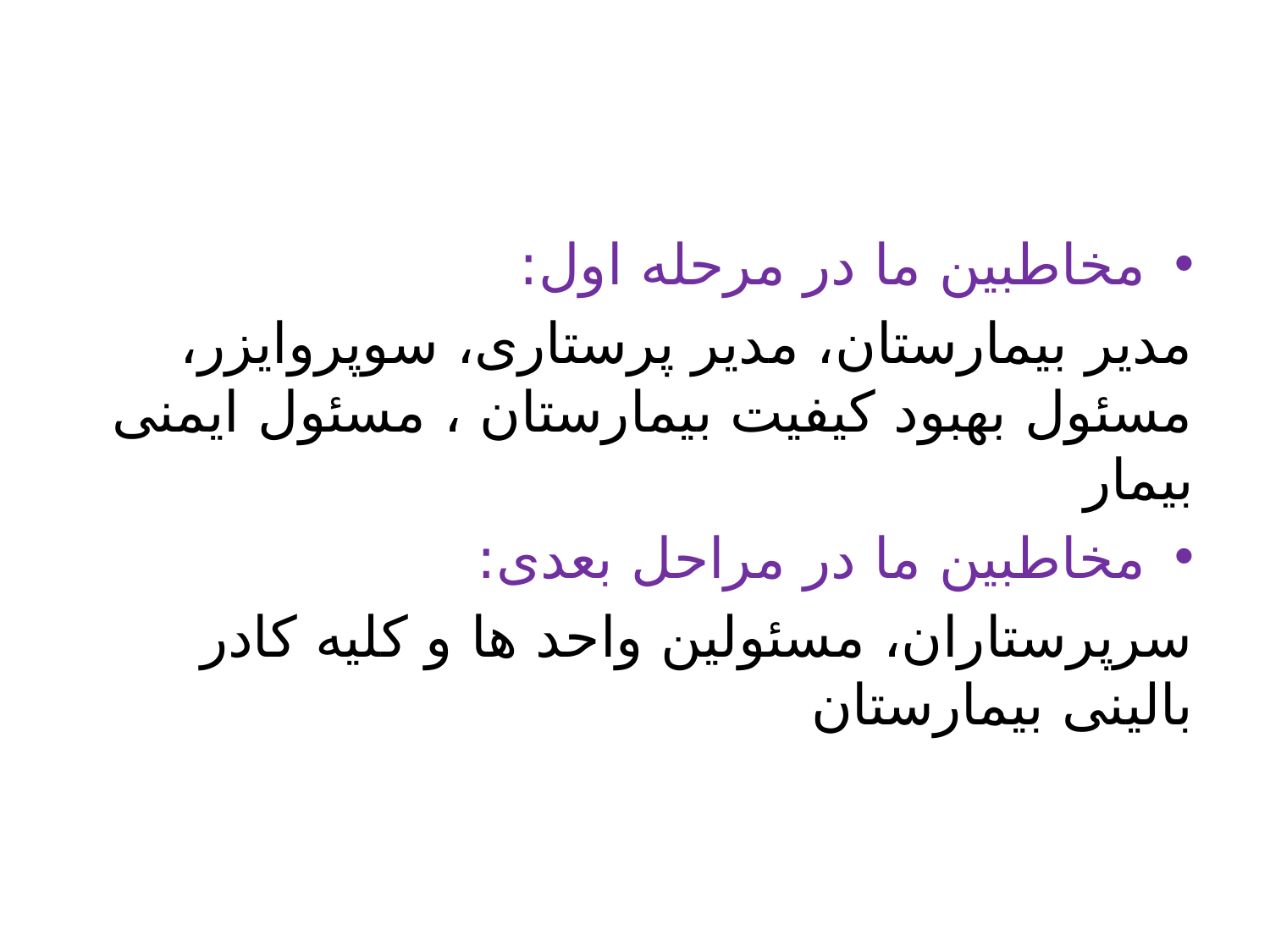

مخاطبین ما در مرحله اول:
مدیر بیمارستان، مدیر پرستاری، سوپروایزر، مسئول بهبود کیفیت بیمارستان ، مسئول ایمنی بیمار
مخاطبین ما در مراحل بعدی:
سرپرستاران، مسئولین واحد ها و کلیه کادر بالینی بیمارستان